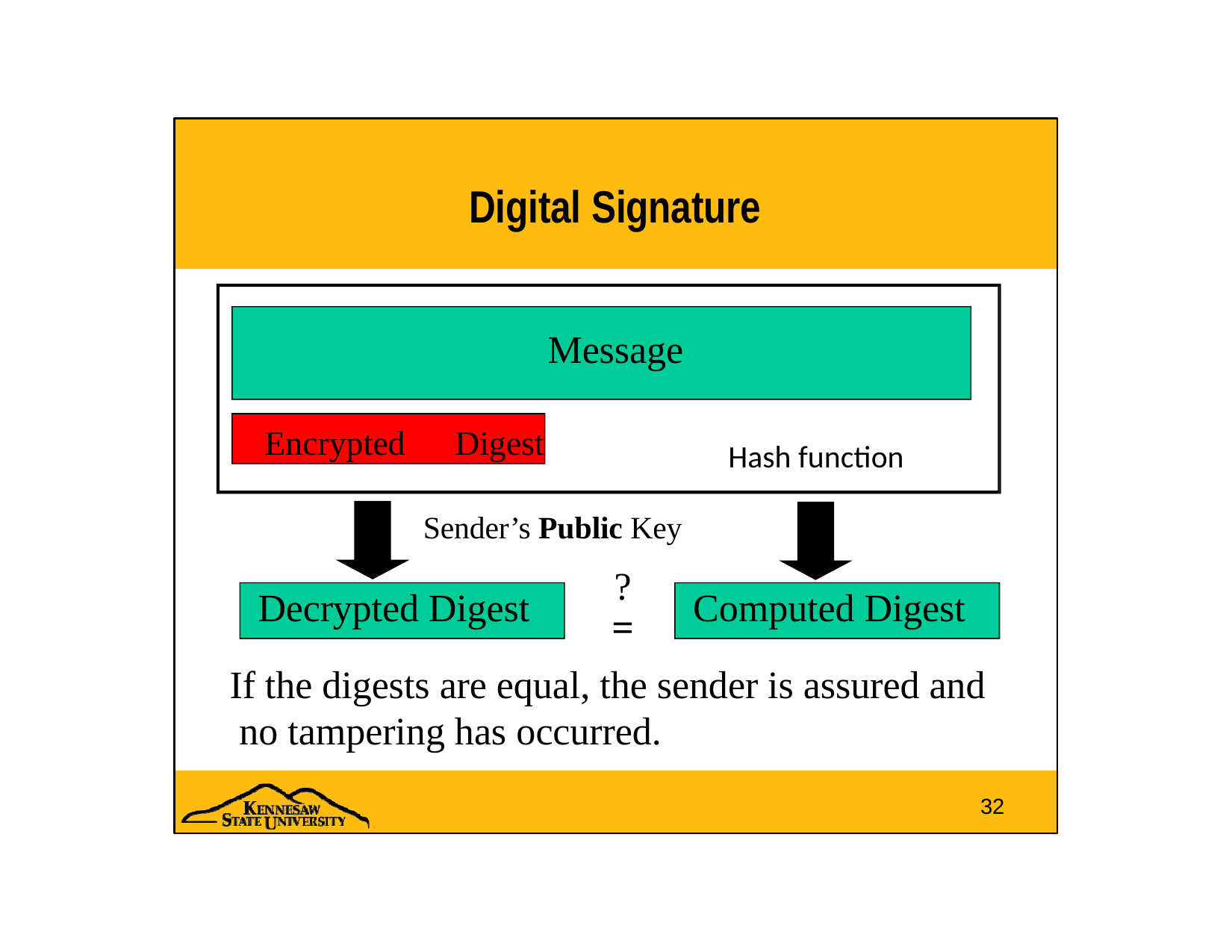

# Digital Signature

Message

Encrypted	Digest

Sender’s Public Key

Hash function

?
=
Decrypted Digest
Computed Digest

If the digests are equal, the sender is assured and  no tampering has occurred.

32